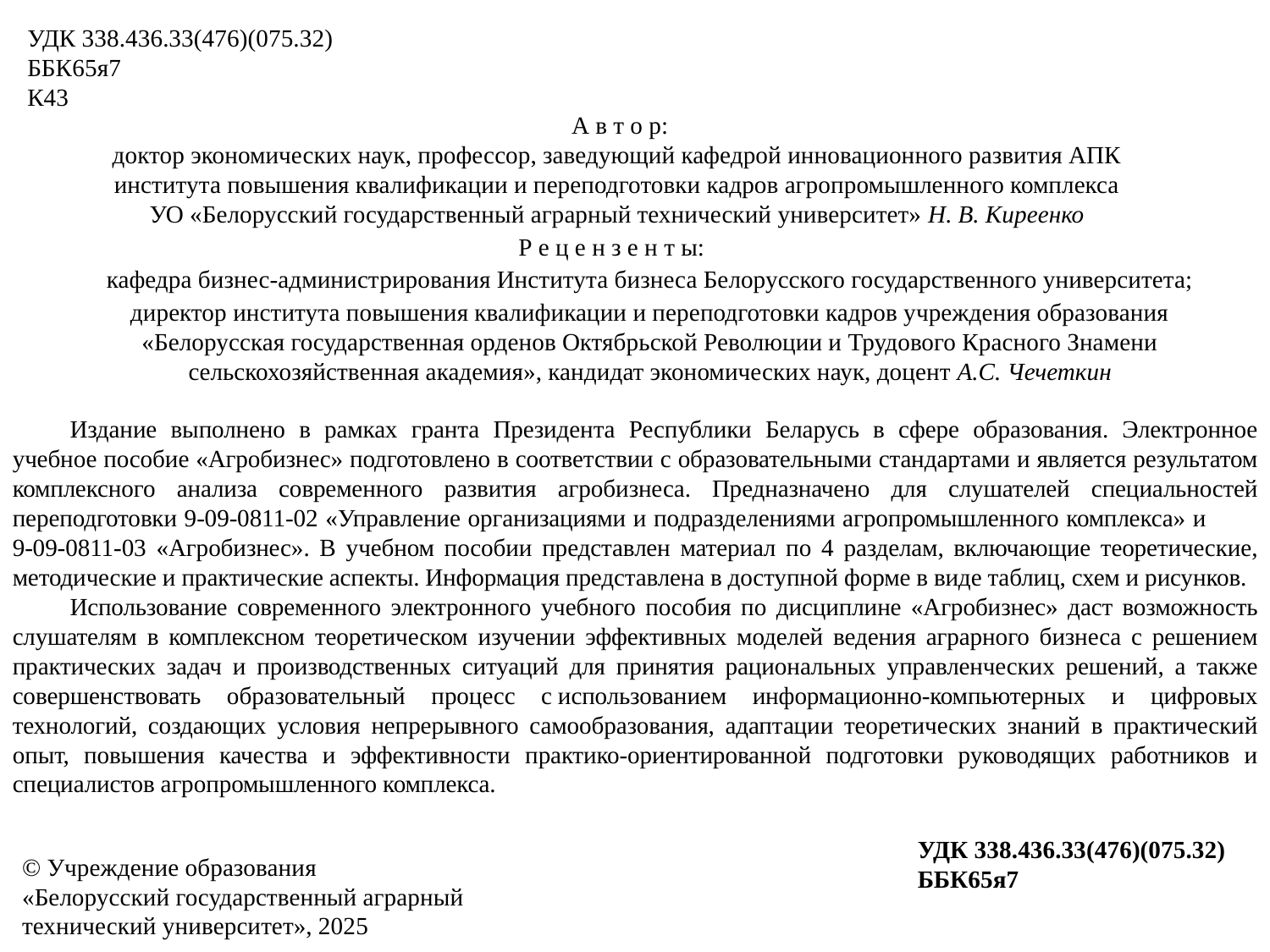

УДК 338.436.33(476)(075.32)
ББК65я7
К43
А в т о р:
доктор экономических наук, профессор, заведующий кафедрой инновационного развития АПК
института повышения квалификации и переподготовки кадров агропромышленного комплекса
УО «Белорусский государственный аграрный технический университет» Н. В. Киреенко
Р е ц е н з е н т ы:
кафедра бизнес-администрирования Института бизнеса Белорусского государственного университета;
директор института повышения квалификации и переподготовки кадров учреждения образования «Белорусская государственная орденов Октябрьской Революции и Трудового Красного Знамени сельскохозяйственная академия», кандидат экономических наук, доцент А.С. Чечеткин
Издание выполнено в рамках гранта Президента Республики Беларусь в сфере образования. Электронное учебное пособие «Агробизнес» подготовлено в соответствии с образовательными стандартами и является результатом комплексного анализа современного развития агробизнеса. Предназначено для слушателей специальностей переподготовки 9-09-0811-02 «Управление организациями и подразделениями агропромышленного комплекса» и        9-09-0811-03 «Агробизнес». В учебном пособии представлен материал по 4 разделам, включающие теоретические, методические и практические аспекты. Информация представлена в доступной форме в виде таблиц, схем и рисунков.
Использование современного электронного учебного пособия по дисциплине «Агробизнес» даст возможность слушателям в комплексном теоретическом изучении эффективных моделей ведения аграрного бизнеса с решением практических задач и производственных ситуаций для принятия рациональных управленческих решений, а также совершенствовать образовательный процесс с использованием информационно-компьютерных и цифровых технологий, создающих условия непрерывного самообразования, адаптации теоретических знаний в практический опыт, повышения качества и эффективности практико-ориентированной подготовки руководящих работников и специалистов агропромышленного комплекса.
УДК 338.436.33(476)(075.32)
ББК65я7
© Учреждение образования
«Белорусский государственный аграрный
технический университет», 2025